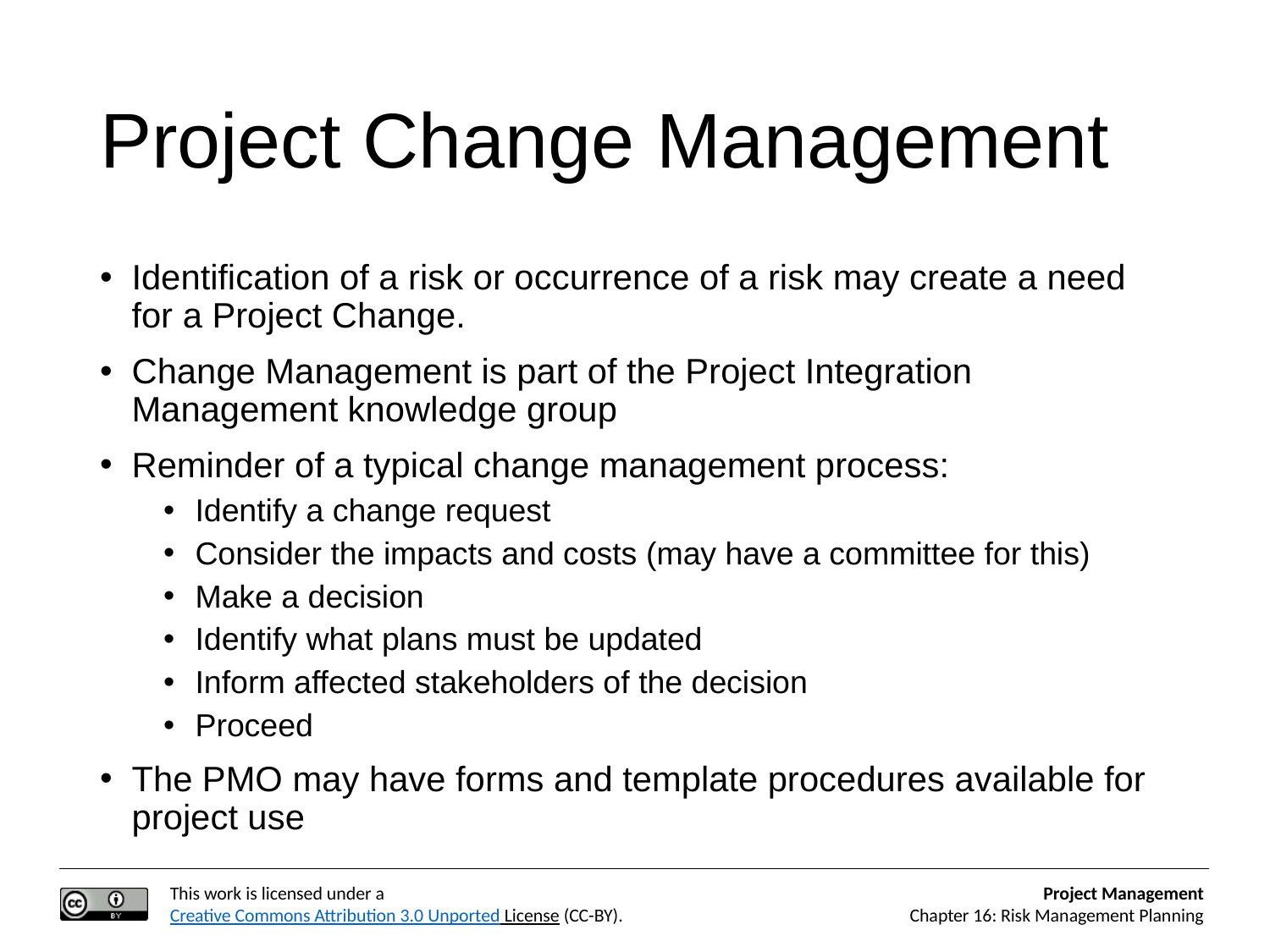

# Project Change Management
Identification of a risk or occurrence of a risk may create a need for a Project Change.
Change Management is part of the Project Integration Management knowledge group
Reminder of a typical change management process:
Identify a change request
Consider the impacts and costs (may have a committee for this)
Make a decision
Identify what plans must be updated
Inform affected stakeholders of the decision
Proceed
The PMO may have forms and template procedures available for project use